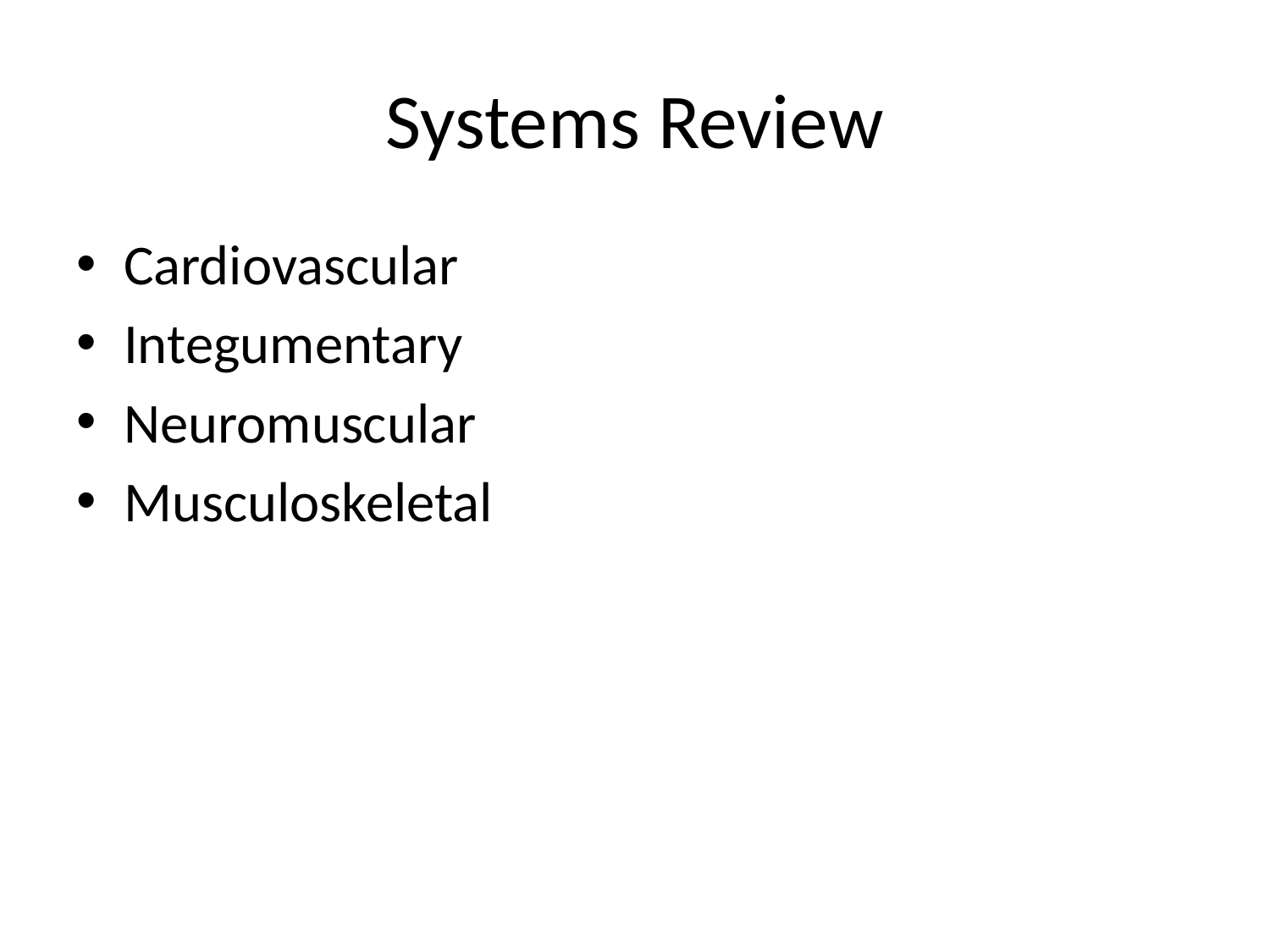

# Systems Review
Cardiovascular
Integumentary
Neuromuscular
Musculoskeletal